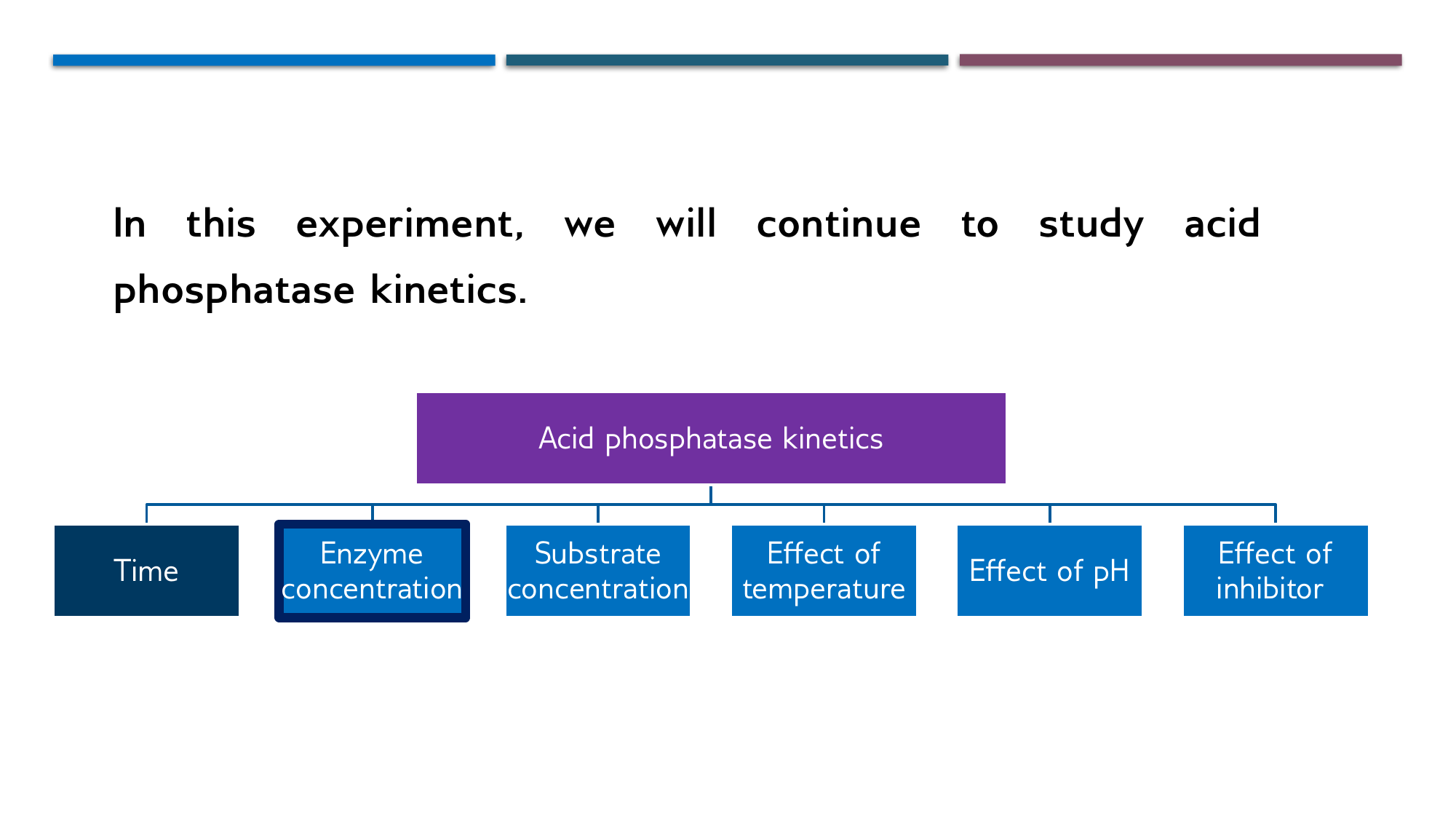

In this experiment, we will continue to study acid phosphatase kinetics.
Acid phosphatase kinetics
Time
Enzyme concentration
Substrate concentration
Effect of temperature
Effect of pH
Effect of inhibitor